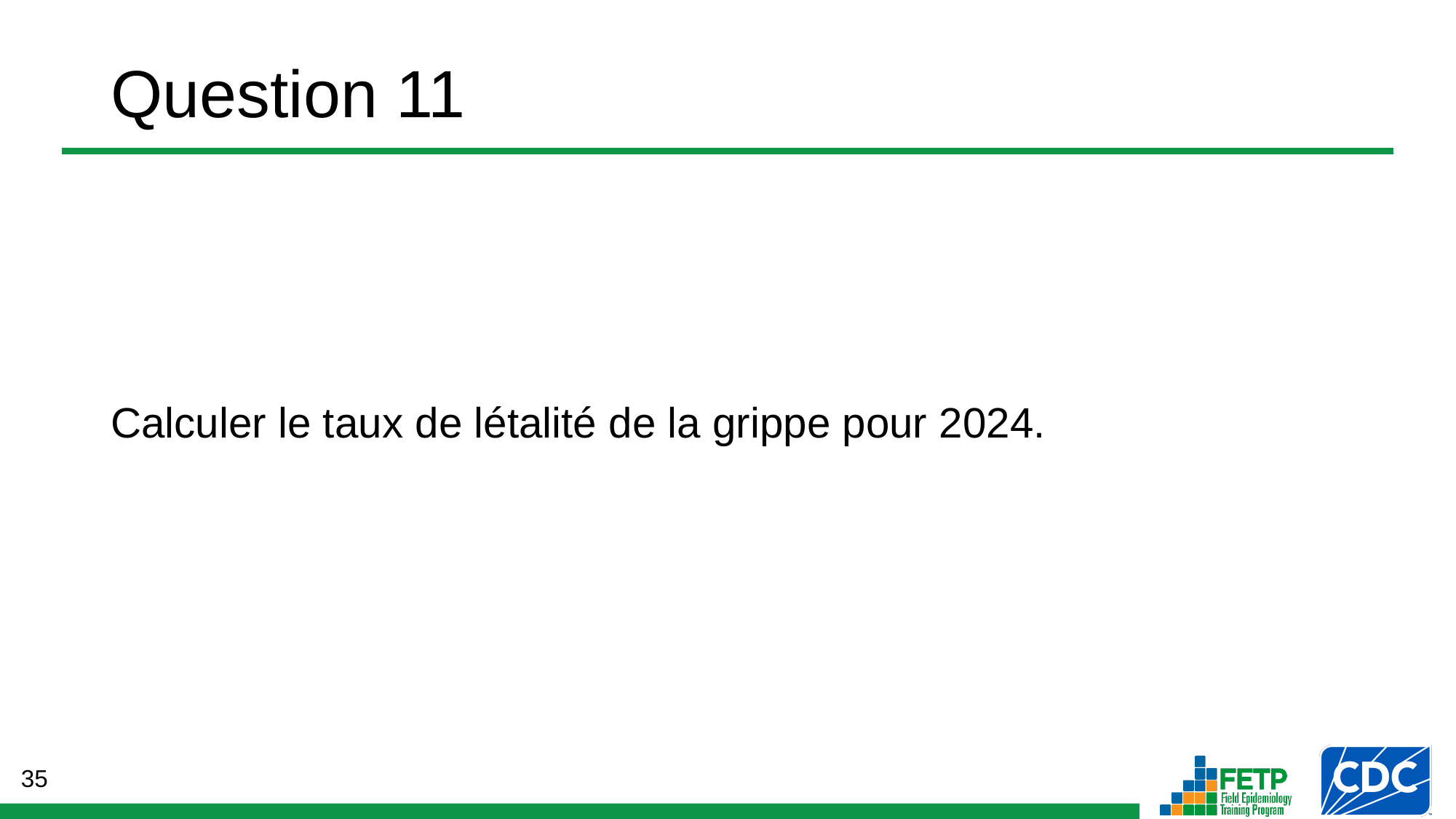

# Question 11
Calculer le taux de létalité de la grippe pour 2024.